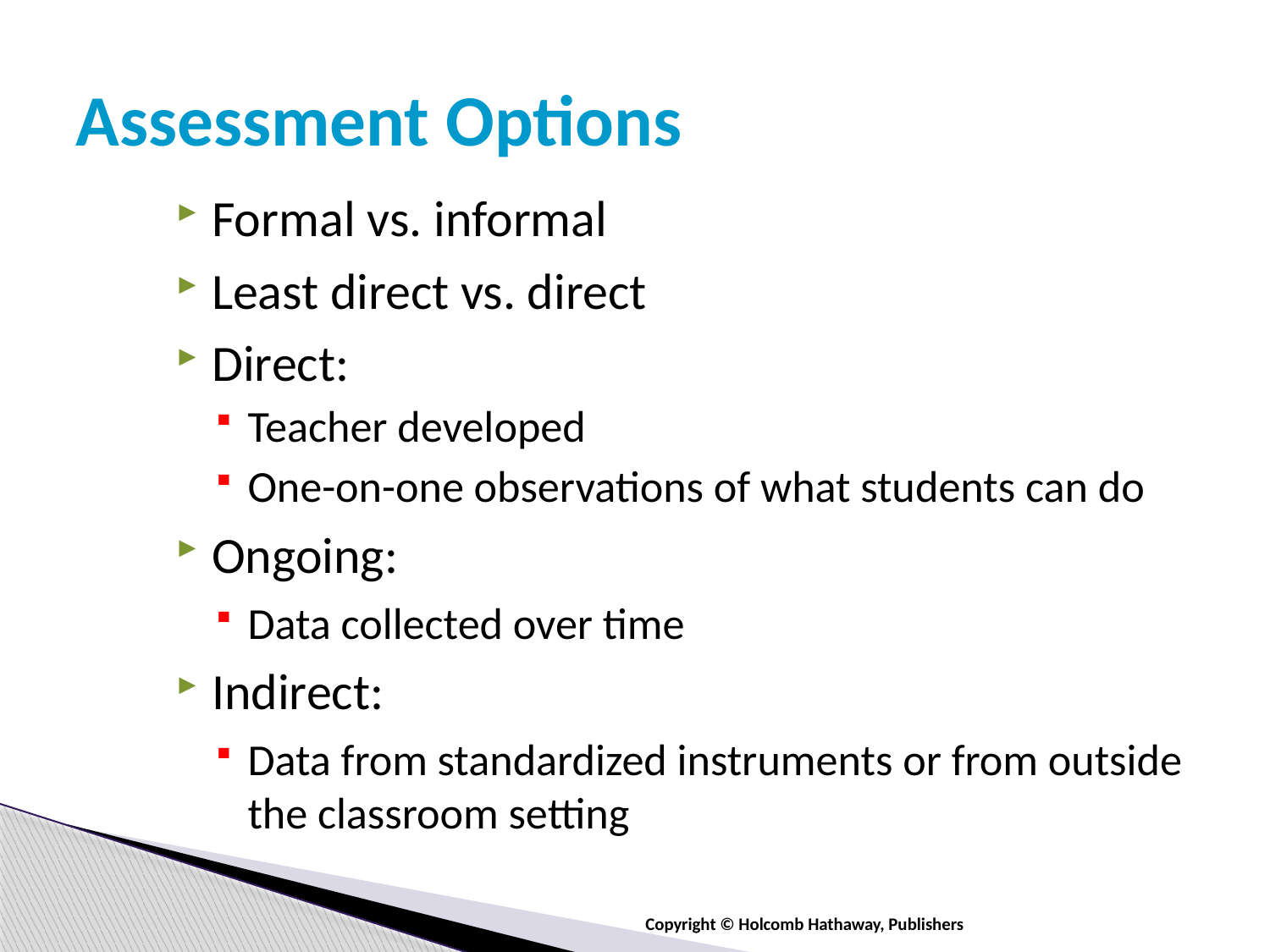

# Assessment Options
Formal vs. informal
Least direct vs. direct
Direct:
Teacher developed
One-on-one observations of what students can do
Ongoing:
Data collected over time
Indirect:
Data from standardized instruments or from outside the classroom setting
Copyright © Holcomb Hathaway, Publishers